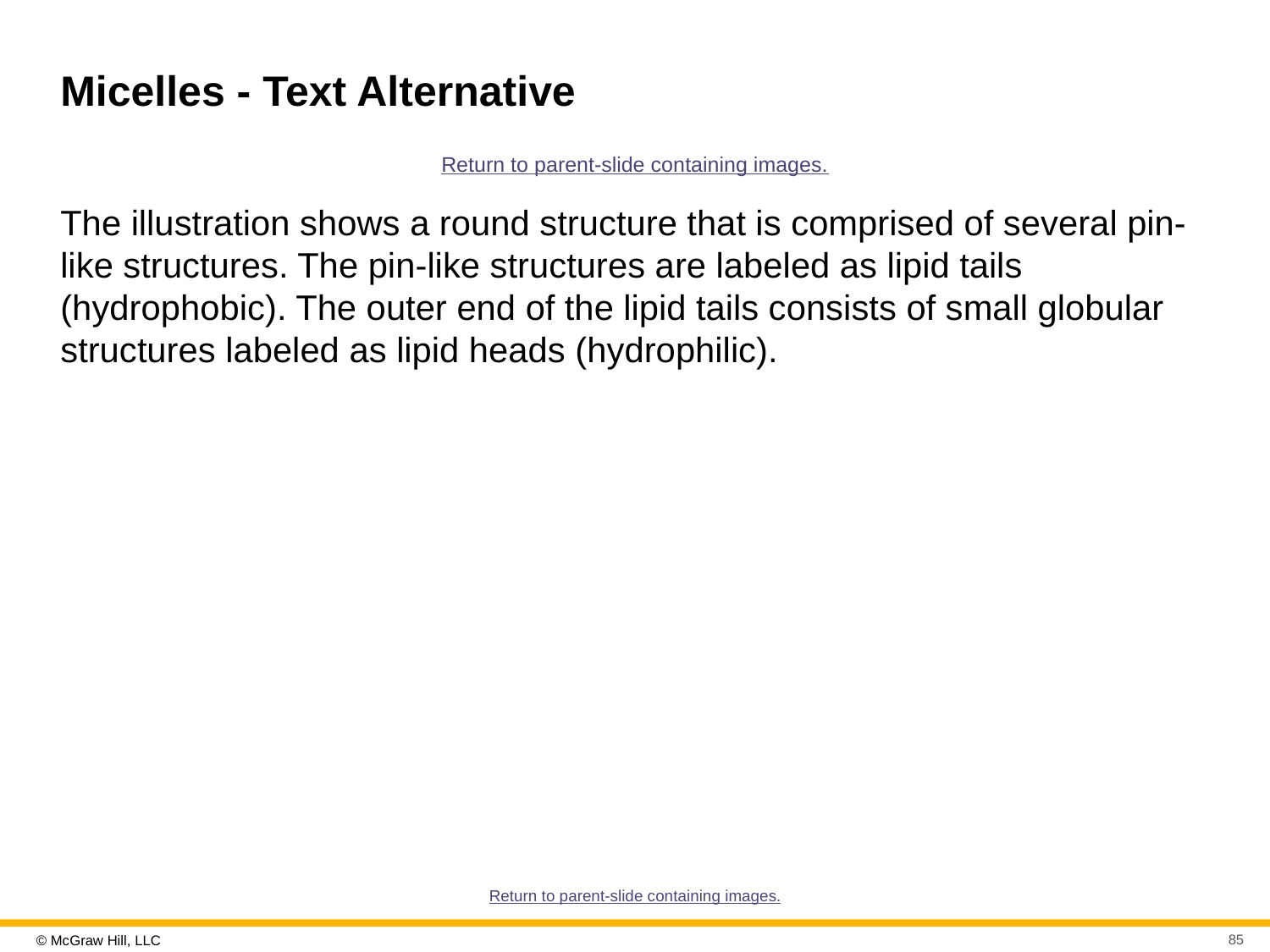

# Micelles - Text Alternative
Return to parent-slide containing images.
The illustration shows a round structure that is comprised of several pin-like structures. The pin-like structures are labeled as lipid tails (hydrophobic). The outer end of the lipid tails consists of small globular structures labeled as lipid heads (hydrophilic).
Return to parent-slide containing images.
85